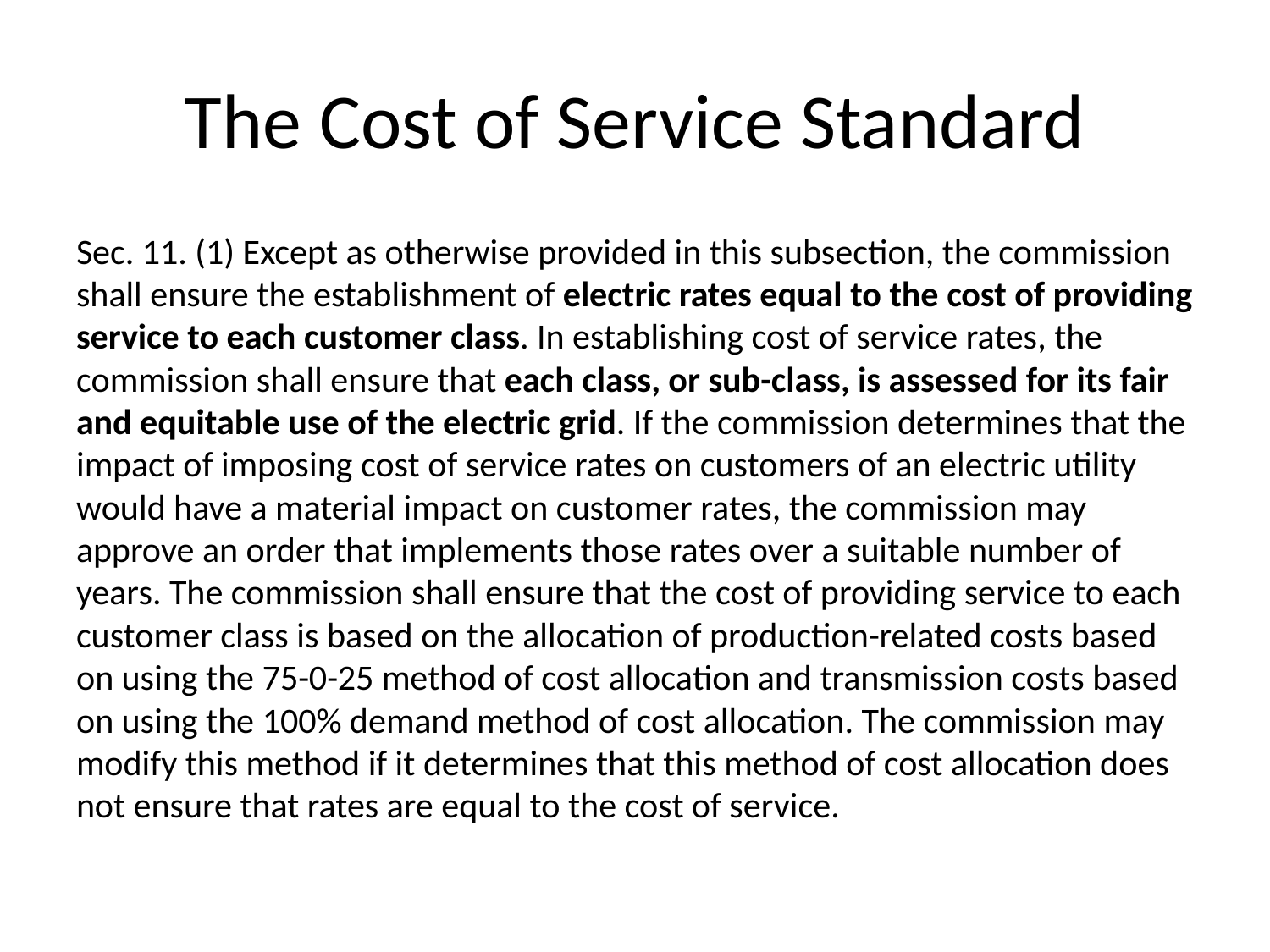

# The Cost of Service Standard
Sec. 11. (1) Except as otherwise provided in this subsection, the commission shall ensure the establishment of electric rates equal to the cost of providing service to each customer class. In establishing cost of service rates, the commission shall ensure that each class, or sub-class, is assessed for its fair and equitable use of the electric grid. If the commission determines that the impact of imposing cost of service rates on customers of an electric utility would have a material impact on customer rates, the commission may approve an order that implements those rates over a suitable number of years. The commission shall ensure that the cost of providing service to each customer class is based on the allocation of production-related costs based on using the 75-0-25 method of cost allocation and transmission costs based on using the 100% demand method of cost allocation. The commission may modify this method if it determines that this method of cost allocation does not ensure that rates are equal to the cost of service.